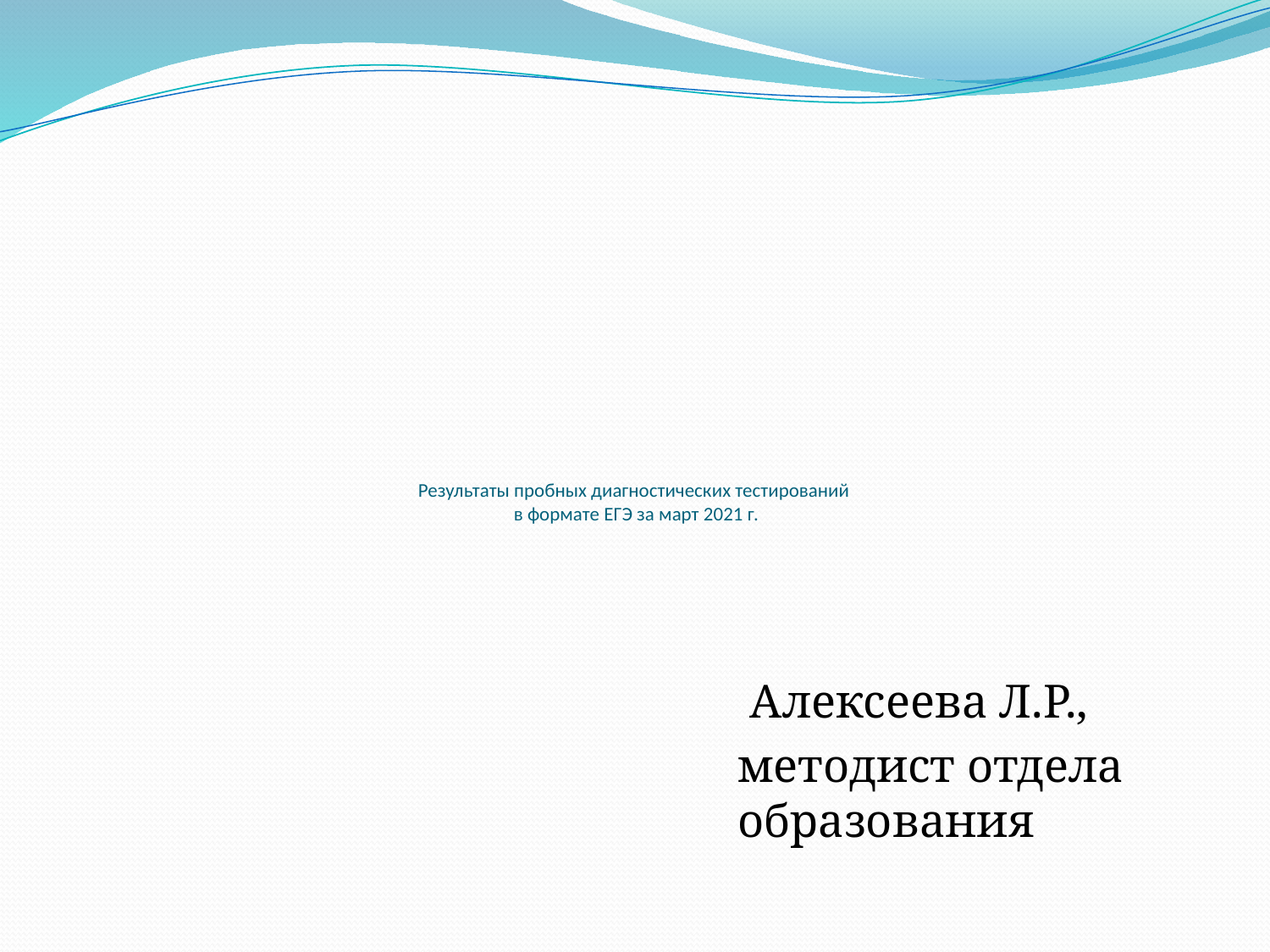

# Результаты пробных диагностических тестирований в формате ЕГЭ за март 2021 г.
 Алексеева Л.Р.,
методист отдела   образования